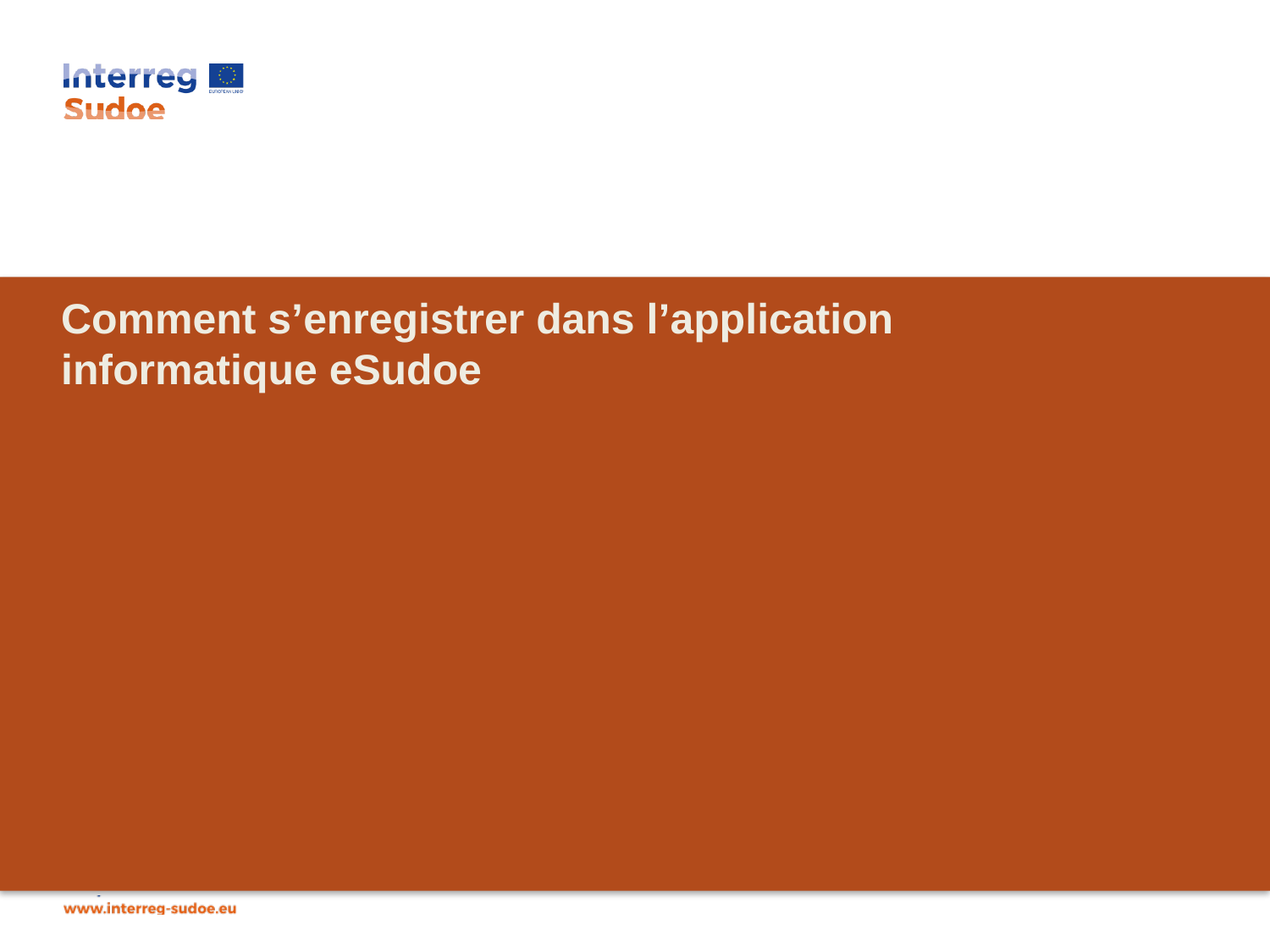

# Comment s’enregistrer dans l’application informatique eSudoe